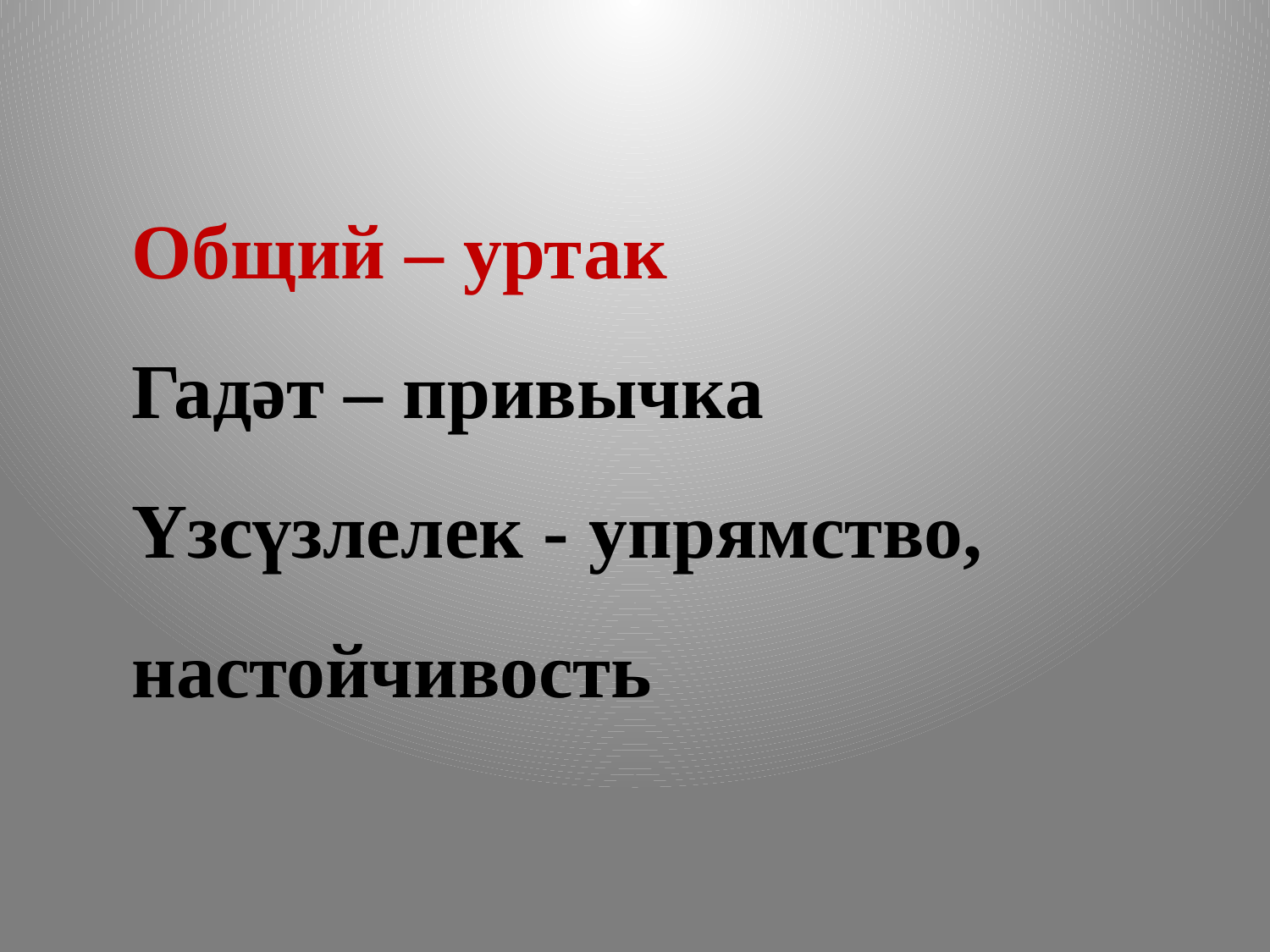

Общий – уртак
Гадәт – привычка
Үзсүзлелек - упрямство, настойчивость